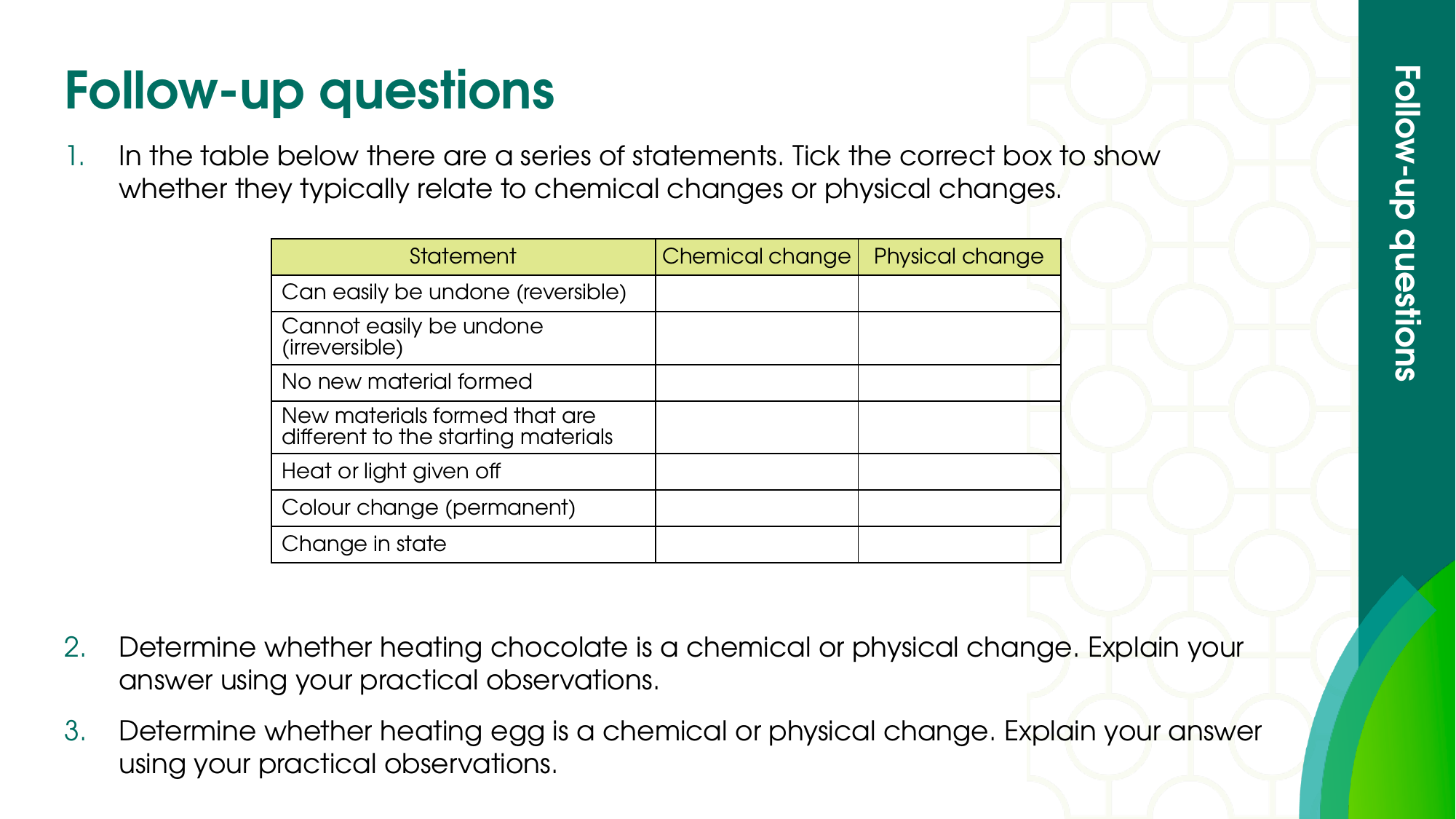

# Follow-up questions
In the table below there are a series of statements. Tick the correct box to show whether they typically relate to chemical changes or physical changes.

Determine whether heating chocolate is a chemical or physical change. Explain your answer using your practical observations.
Determine whether heating egg is a chemical or physical change. Explain your answer using your practical observations.
| Statement | Chemical change | Physical change |
| --- | --- | --- |
| Can easily be undone (reversible) |  |  |
| Cannot easily be undone (irreversible) |  |  |
| No new material formed |  |  |
| New materials formed that are different to the starting materials |  |  |
| Heat or light given off |  |  |
| Colour change (permanent) |  |  |
| Change in state |  |  |
Follow-up questions